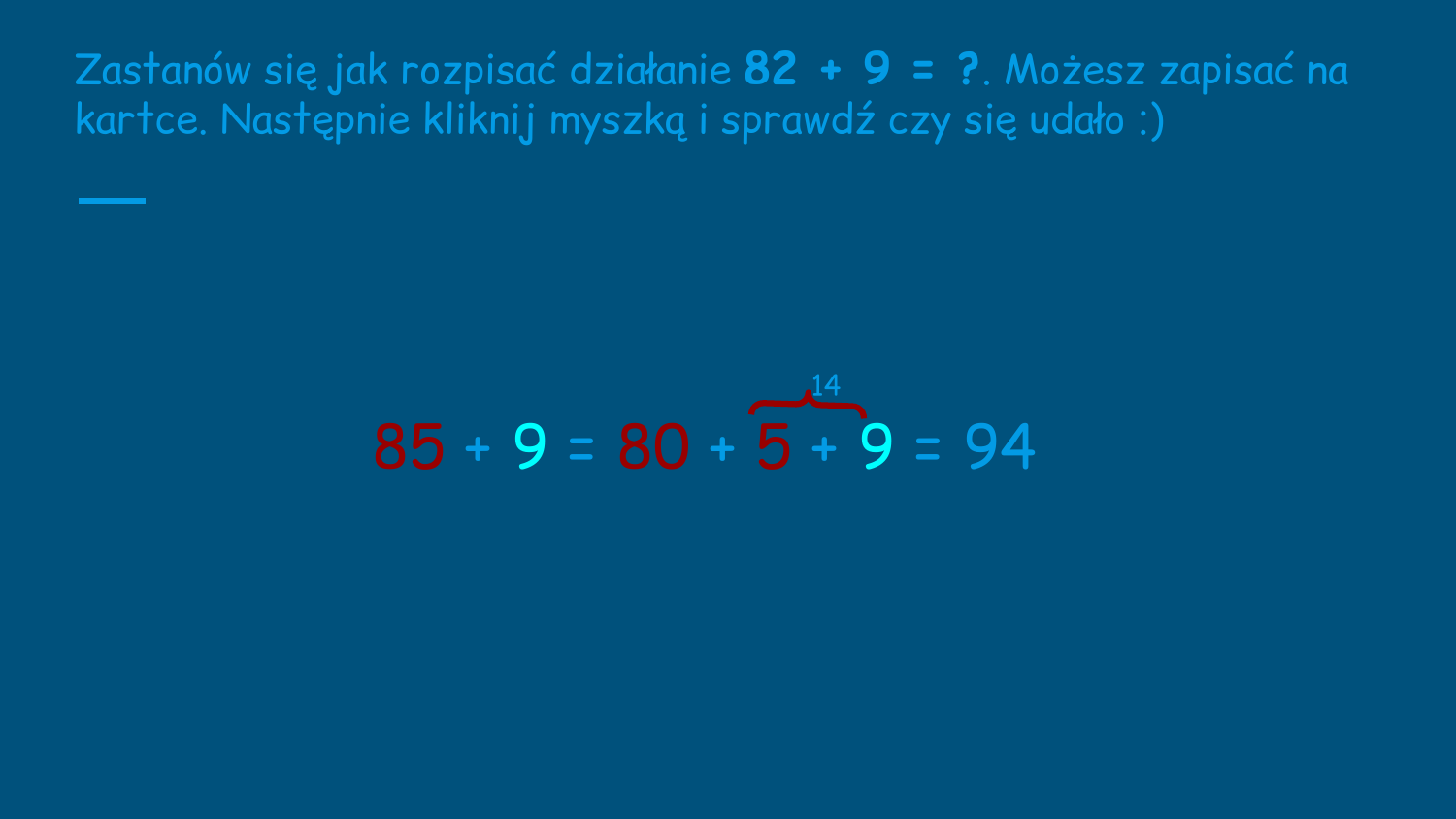

Zastanów się jak rozpisać działanie 82 + 9 = ?. Możesz zapisać na kartce. Następnie kliknij myszką i sprawdź czy się udało :)

                                                              14
        85 + 9 = 80 + 5 + 9 = 94